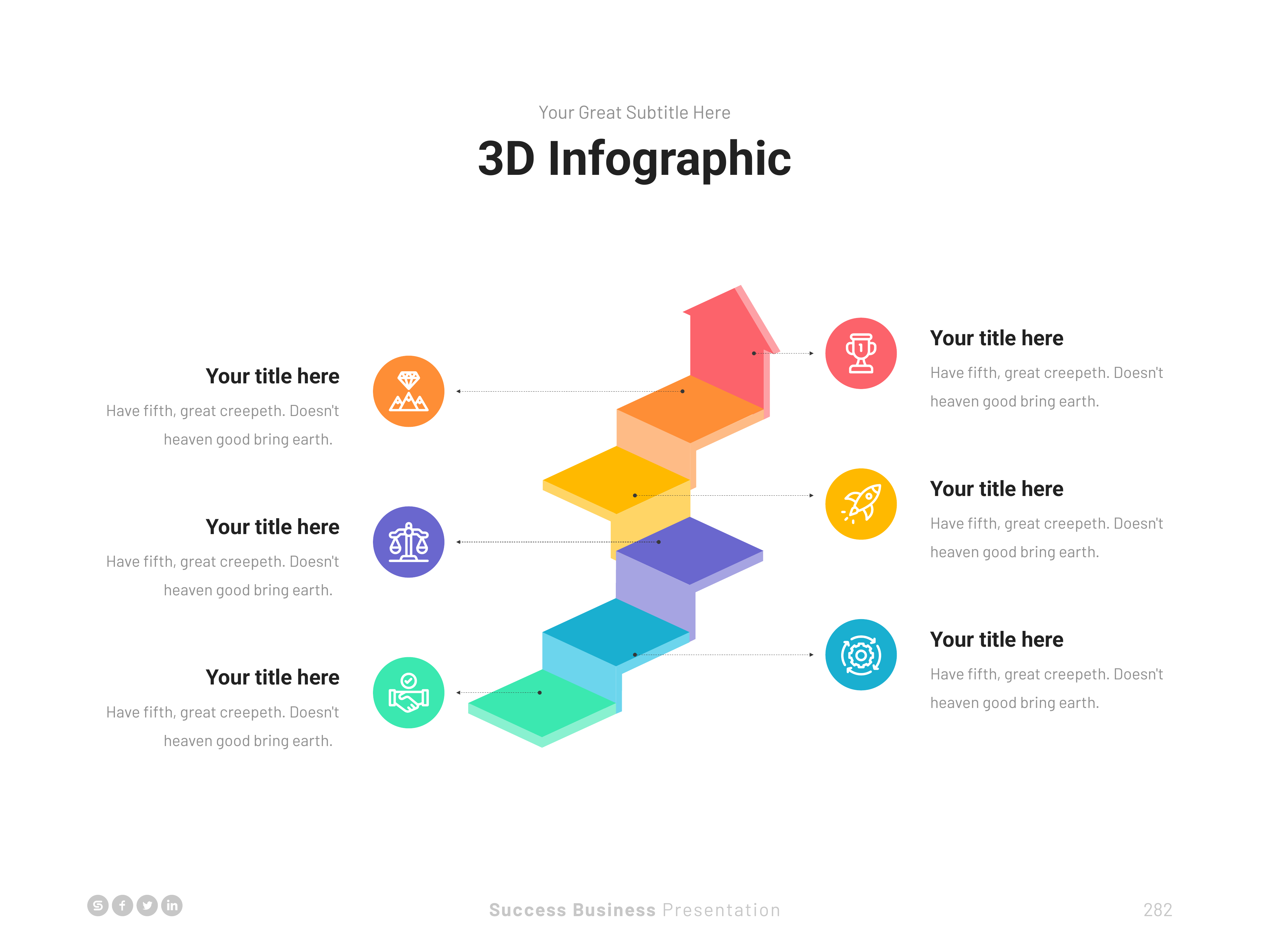

Your Great Subtitle Here
3D Infographic

Your title here
Have fifth, great creepeth. Doesn't heaven good bring earth.

Your title here
Have fifth, great creepeth. Doesn't heaven good bring earth.

Your title here
Have fifth, great creepeth. Doesn't heaven good bring earth.

Your title here
Have fifth, great creepeth. Doesn't heaven good bring earth.

Your title here
Have fifth, great creepeth. Doesn't heaven good bring earth.

Your title here
Have fifth, great creepeth. Doesn't heaven good bring earth.